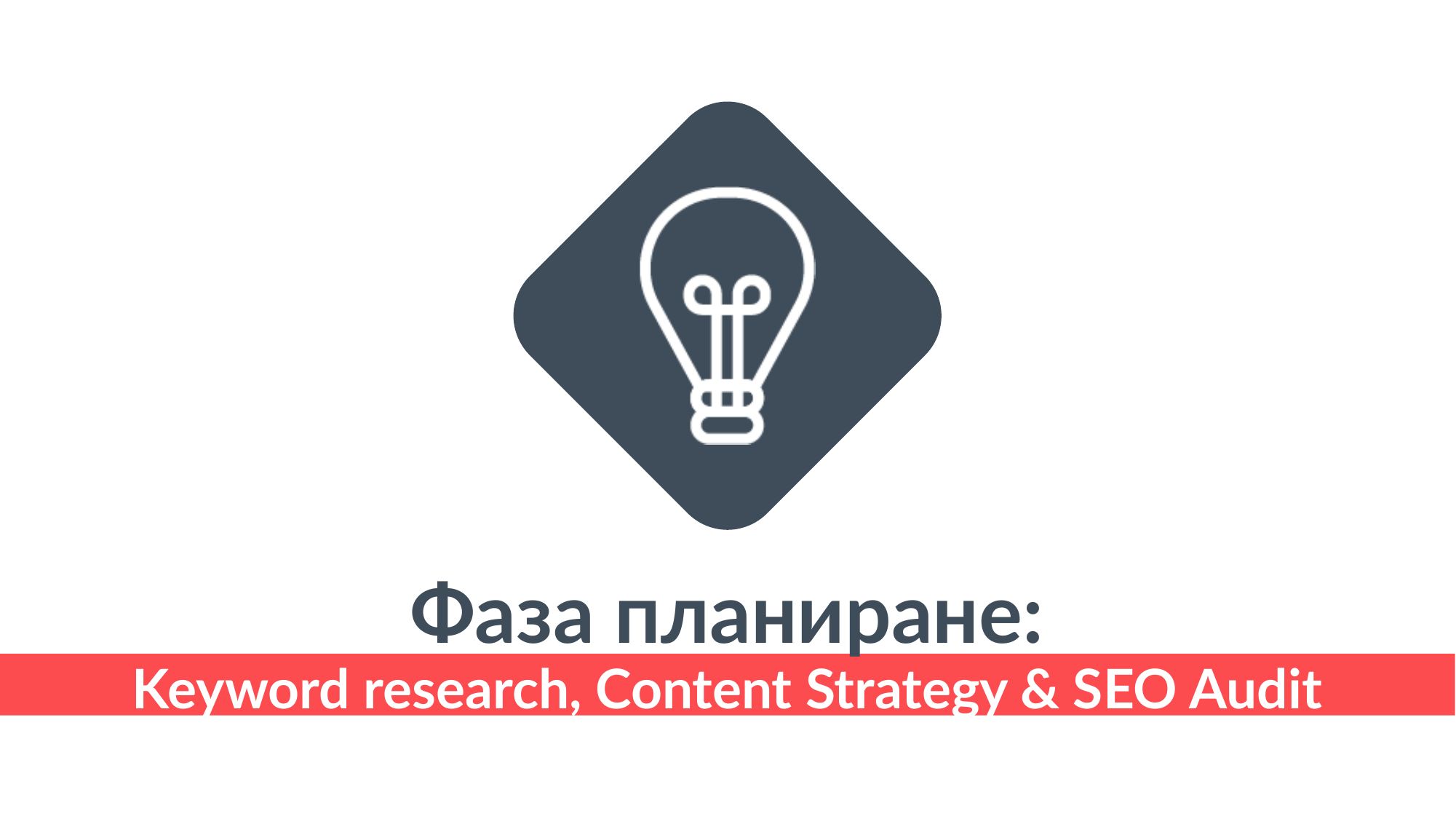

Фаза планиране:
Keyword research, Content Strategy & SEO Audit